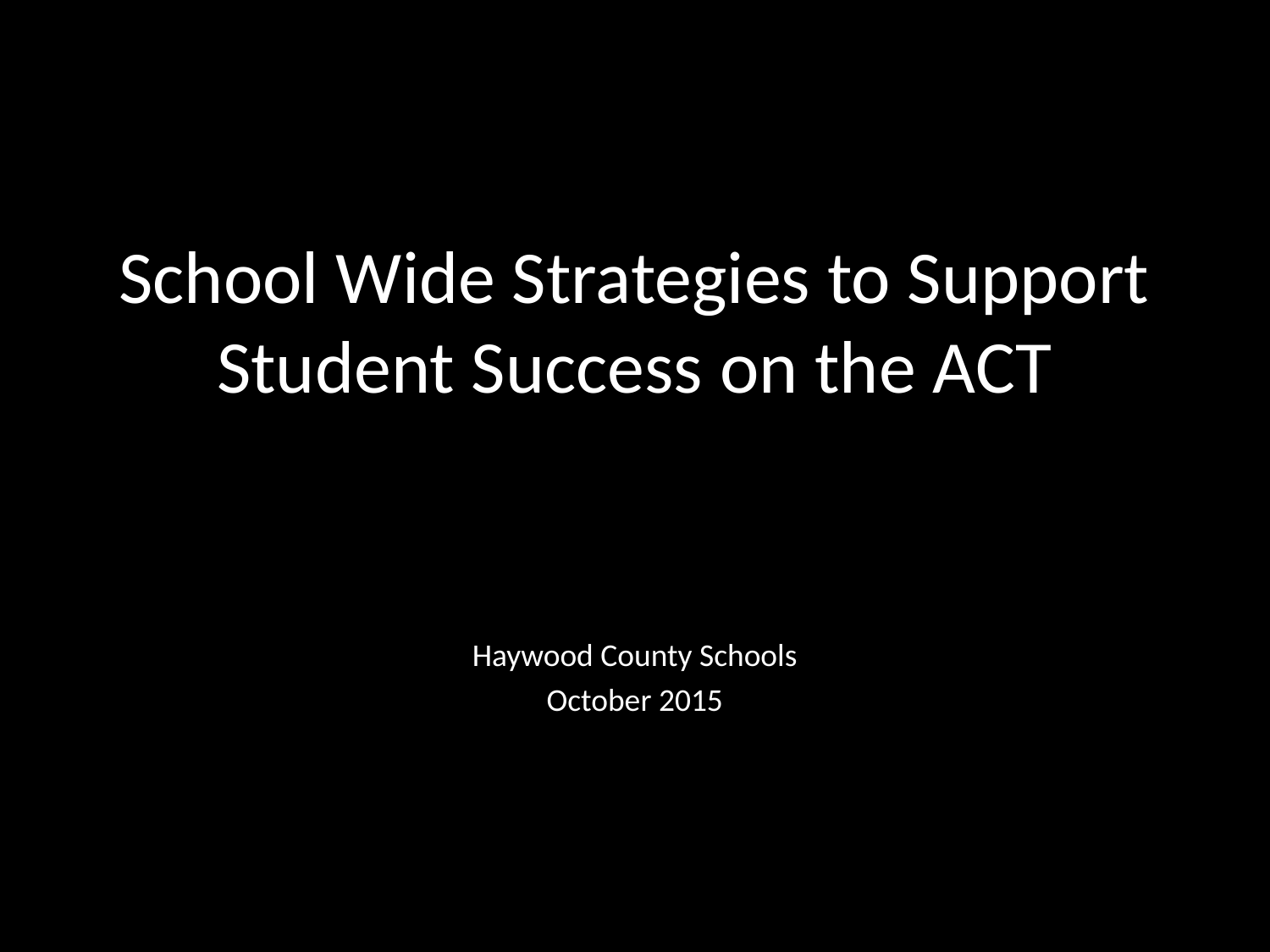

# School Wide Strategies to Support Student Success on the ACT

Haywood County Schools
October 2015